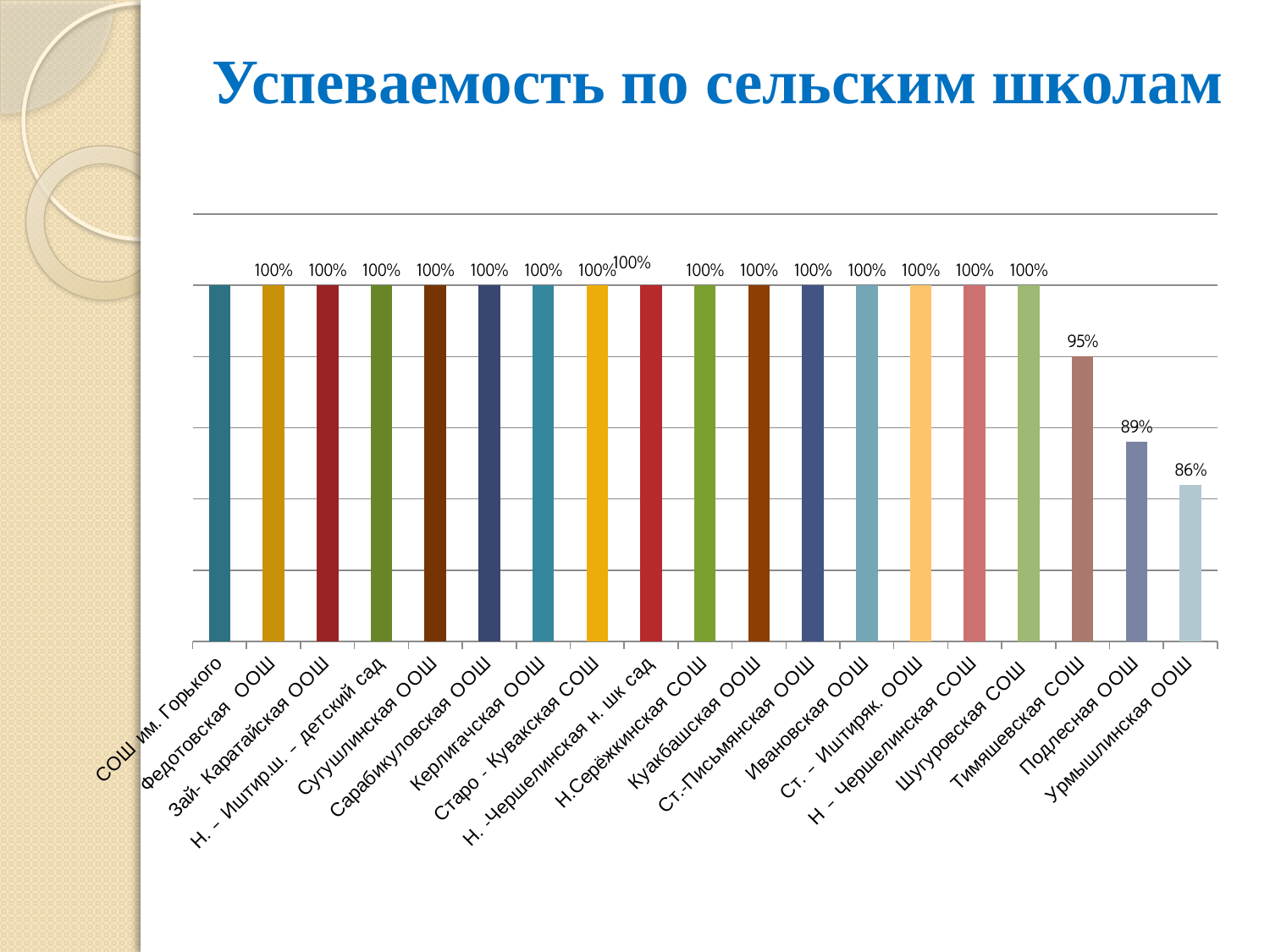

# Успеваемость по сельским школам

### Chart

| Category | Ряд 1 |
|---|---|
| СОШ им. Горького | 1.0 |
| Федотовская  ООШ | 1.0 |
| Зай- Каратайская ООШ | 1.0 |
| Н. – Иштир.ш. – детский сад | 1.0 |
| Сугушлинская ООШ | 1.0 |
| Сарабикуловская ООШ | 1.0 |
| Керлигачская ООШ | 1.0 |
| Старо - Кувакская СОШ | 1.0 |
| Н. -Чершелинская н. шк сад | 1.0 |
| Н.Серёжкинская СОШ | 1.0 |
| Куакбашская ООШ | 1.0 |
| Ст.-Письмянская ООШ | 1.0 |
| Ивановская ООШ | 1.0 |
| Ст. – Иштиряк. ООШ | 1.0 |
| Н – Чершелинская СОШ | 1.0 |
| Шугуровская СОШ  | 1.0 |
| Тимяшевская СОШ | 0.9500000000000004 |
| Подлесная ООШ | 0.89 |
| Урмышлинская ООШ | 0.8600000000000004 |